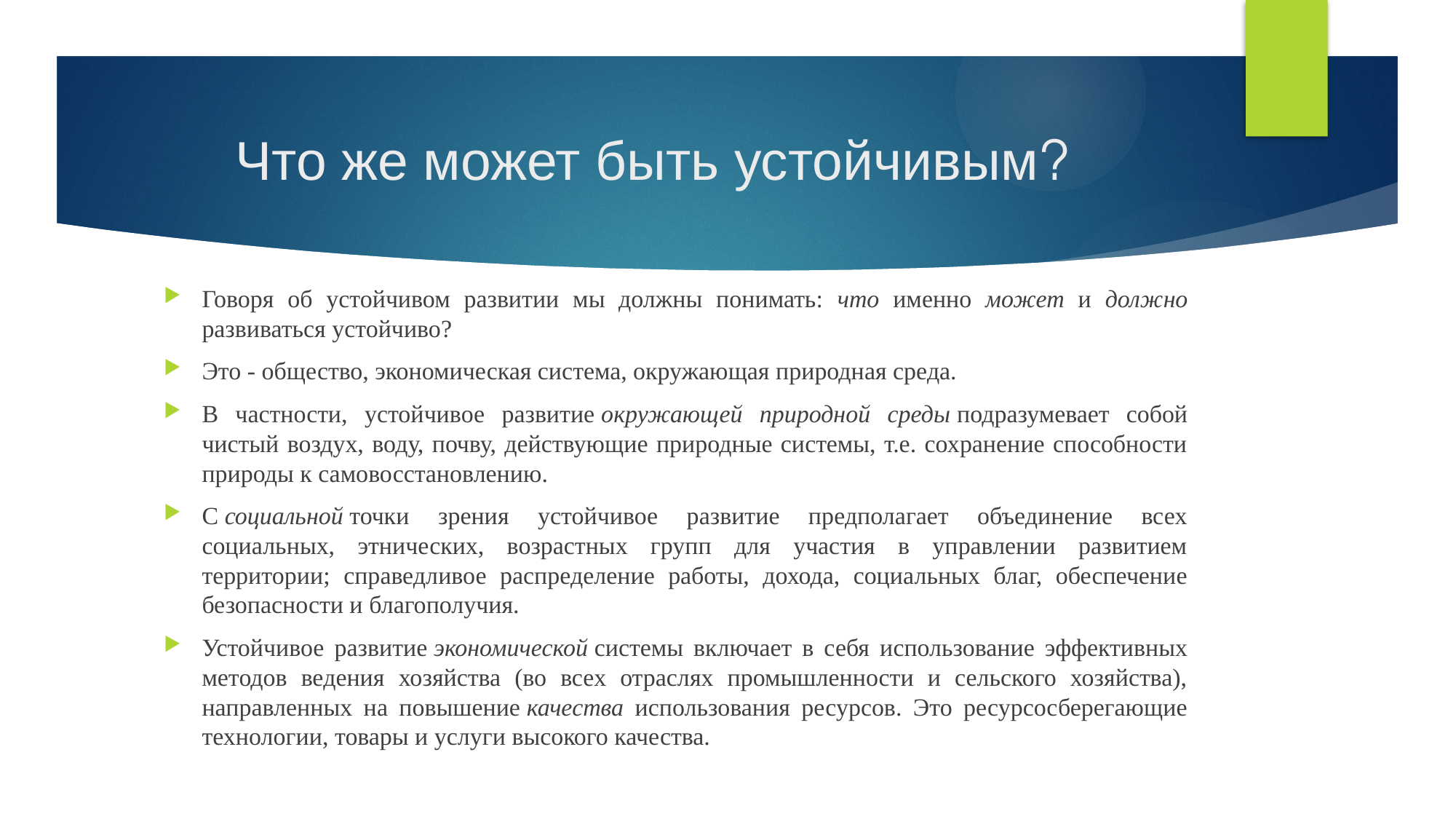

# Что же может быть устойчивым?
Говоря об устойчивом развитии мы должны понимать: что именно может и должно развиваться устойчиво?
Это - общество, экономическая система, окружающая природная среда.
В частности, устойчивое развитие окружающей природной среды подразумевает собой чистый воздух, воду, почву, действующие природные системы, т.е. сохранение способности природы к самовосстановлению.
С социальной точки зрения устойчивое развитие предполагает объединение всех социальных, этнических, возрастных групп для участия в управлении развитием территории; справедливое распределение работы, дохода, социальных благ, обеспечение безопасности и благополучия.
Устойчивое развитие экономической системы включает в себя использование эффективных методов ведения хозяйства (во всех отраслях промышленности и сельского хозяйства), направленных на повышение качества использования ресурсов. Это ресурсосберегающие технологии, товары и услуги высокого качества.